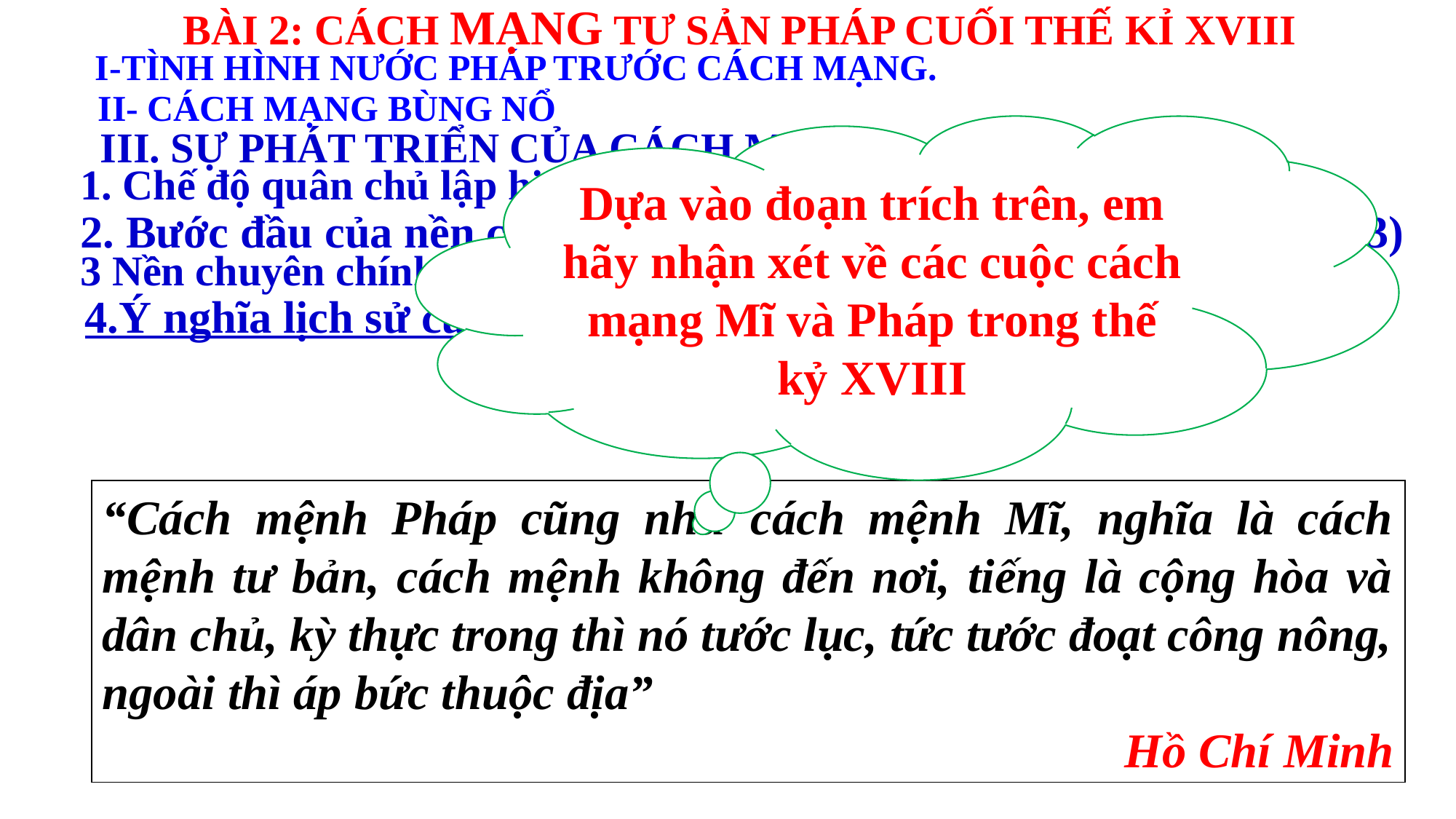

BÀI 2: CÁCH MẠNG TƯ SẢN PHÁP CUỐI THẾ KỈ XVIII
I-TÌNH HÌNH NƯỚC PHÁP TRƯỚC CÁCH MẠNG.
II- CÁCH MẠNG BÙNG NỔ
III. SỰ PHÁT TRIỂN CỦA CÁCH MẠNG
Dựa vào đoạn trích trên, em hãy nhận xét về các cuộc cách mạng Mĩ và Pháp trong thế kỷ XVIII
1. Chế độ quân chủ lập hiến ( từ ngày 14/7/1789 đến ngày 10/8/1792).
2. Bước đầu của nền cộng hòa (từ ngày 21/9/1792 đến ngày 2/6/1793)
3 Nền chuyên chính dân chủ cách mạng Gia-cô-banh.
4.Ý nghĩa lịch sử của CMTS Pháp cuối thế kỉ XVIII.
“Cách mệnh Pháp cũng như cách mệnh Mĩ, nghĩa là cách mệnh tư bản, cách mệnh không đến nơi, tiếng là cộng hòa và dân chủ, kỳ thực trong thì nó tước lục, tức tước đoạt công nông, ngoài thì áp bức thuộc địa”
Hồ Chí Minh